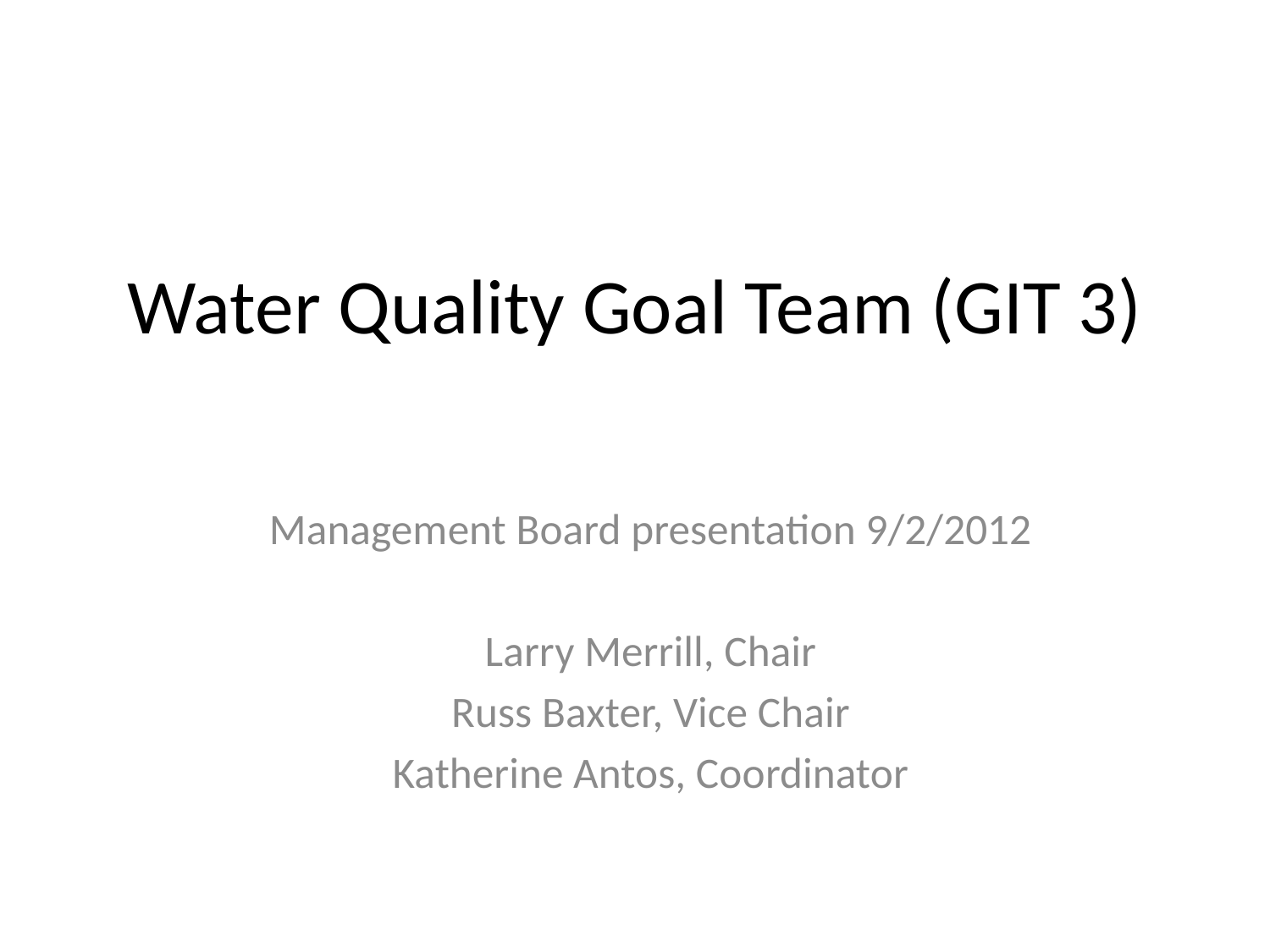

# Water Quality Goal Team (GIT 3)

Management Board presentation 9/2/2012

Larry Merrill, Chair
Russ Baxter, Vice Chair
Katherine Antos, Coordinator